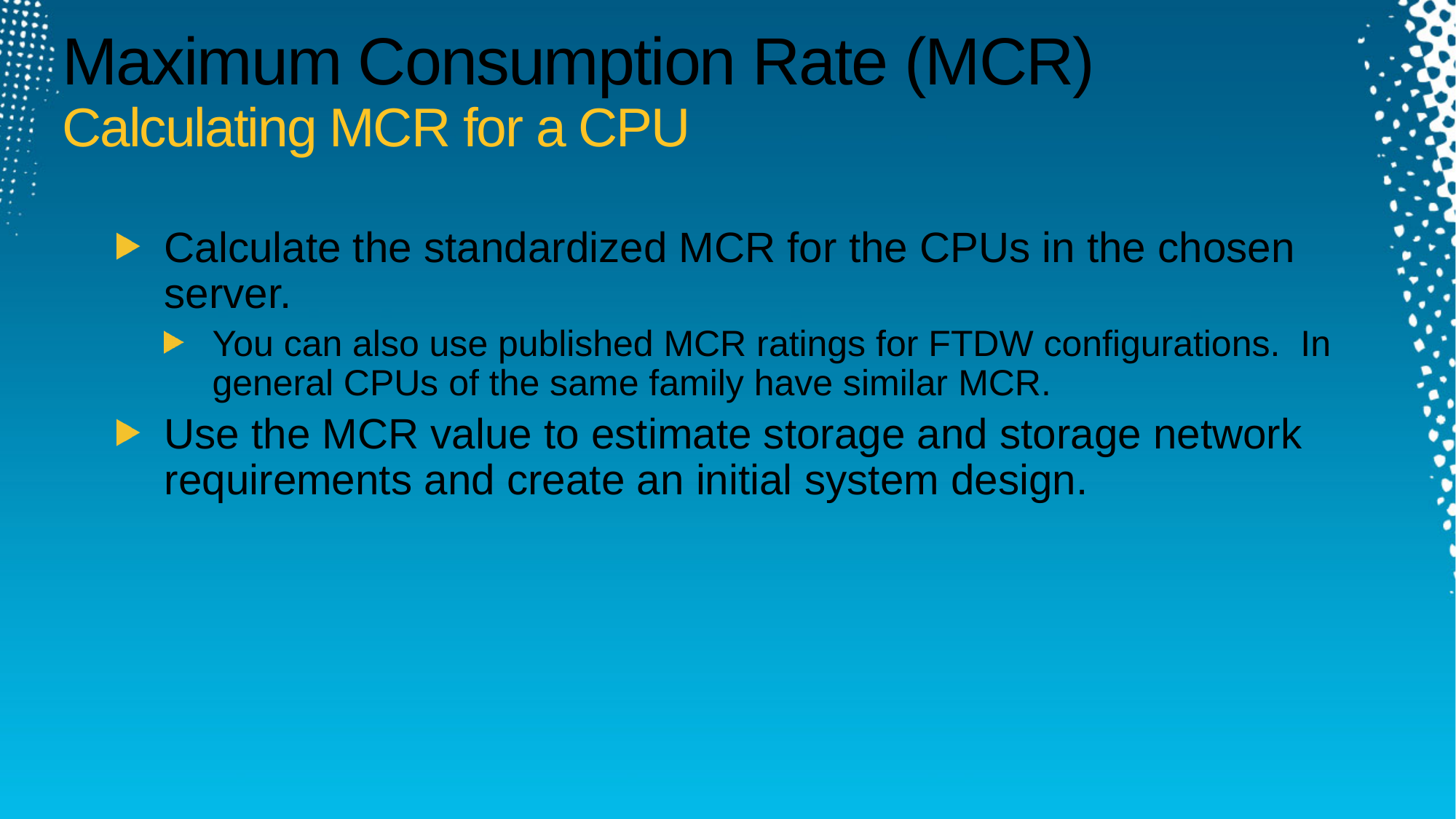

# Maximum Consumption Rate (MCR) Calculating MCR for a CPU
Calculate the standardized MCR for the CPUs in the chosen server.
You can also use published MCR ratings for FTDW configurations.  In general CPUs of the same family have similar MCR.
Use the MCR value to estimate storage and storage network requirements and create an initial system design.